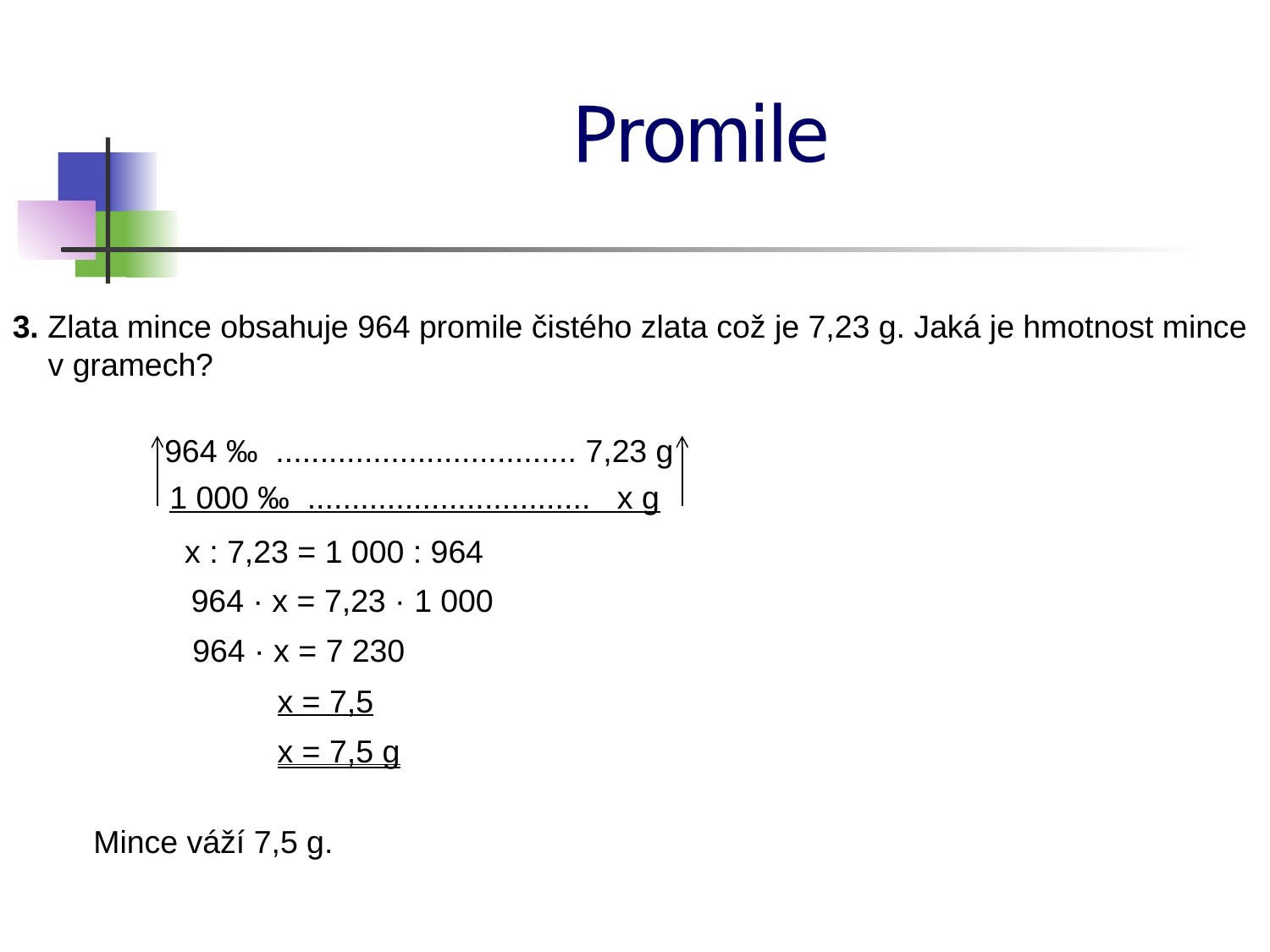

# Promile
3. Zlata mince obsahuje 964 promile čistého zlata což je 7,23 g. Jaká je hmotnost mince
    v gramech?
964 ‰  .................................. 7,23 g
1 000 ‰  ................................   x g
x : 7,23 = 1 000 : 964
964 · x = 7,23 · 1 000
964 · x = 7 230
x = 7,5
x = 7,5 g
Mince váží 7,5 g.